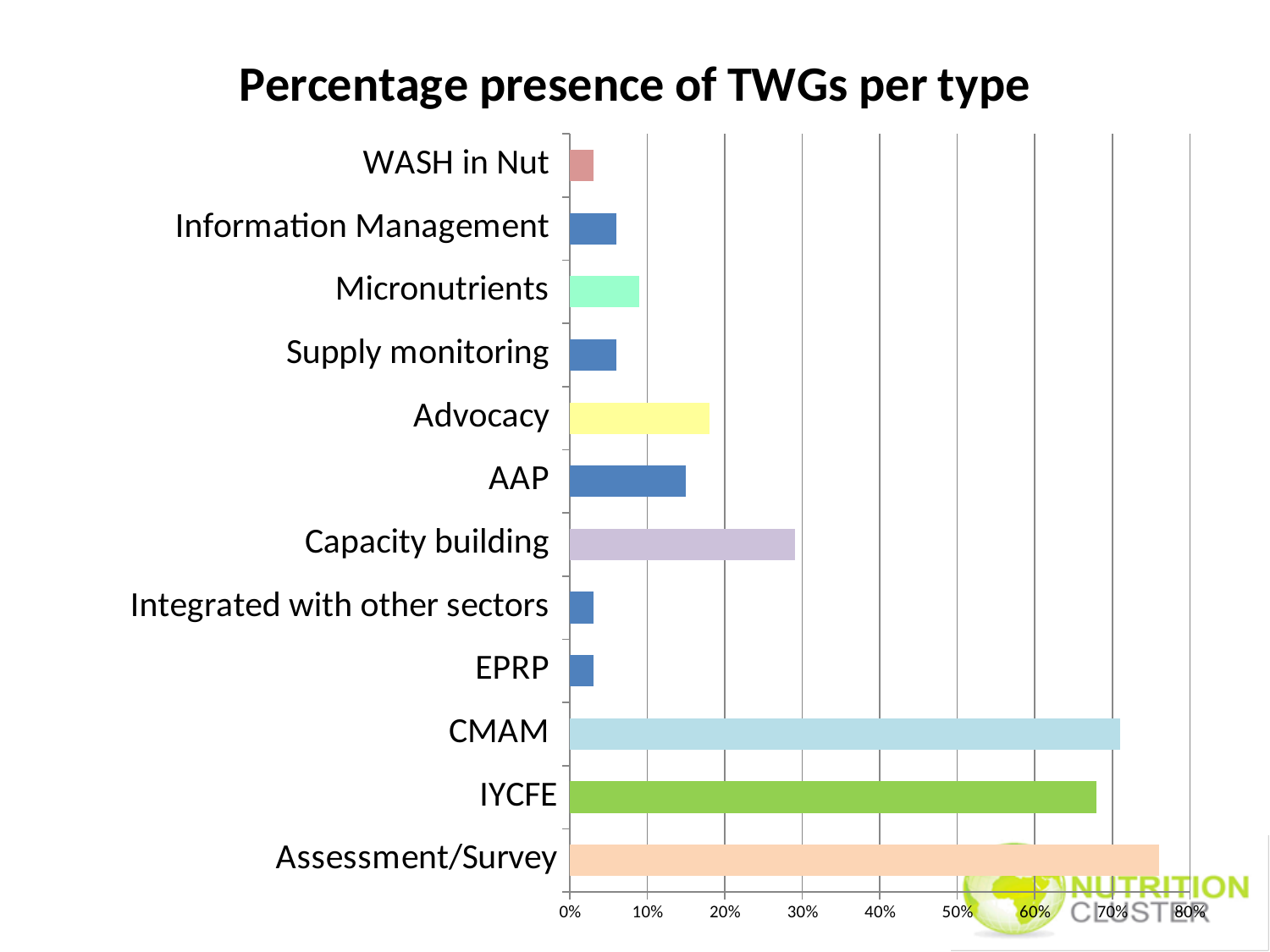

### Chart: Percentage presence of TWGs per type

| Category |  |
|---|---|
| Assessment/Survey | 0.76 |
| IYCFE | 0.68 |
| CMAM  | 0.71 |
| EPRP  | 0.03 |
| Integrated with other sectors  | 0.03 |
| Capacity building  | 0.29 |
| AAP  | 0.15 |
| Advocacy  | 0.18 |
| Supply monitoring  | 0.06 |
| Micronutrients  | 0.09 |
| Information Management  | 0.06 |
| WASH in Nut  | 0.03 |